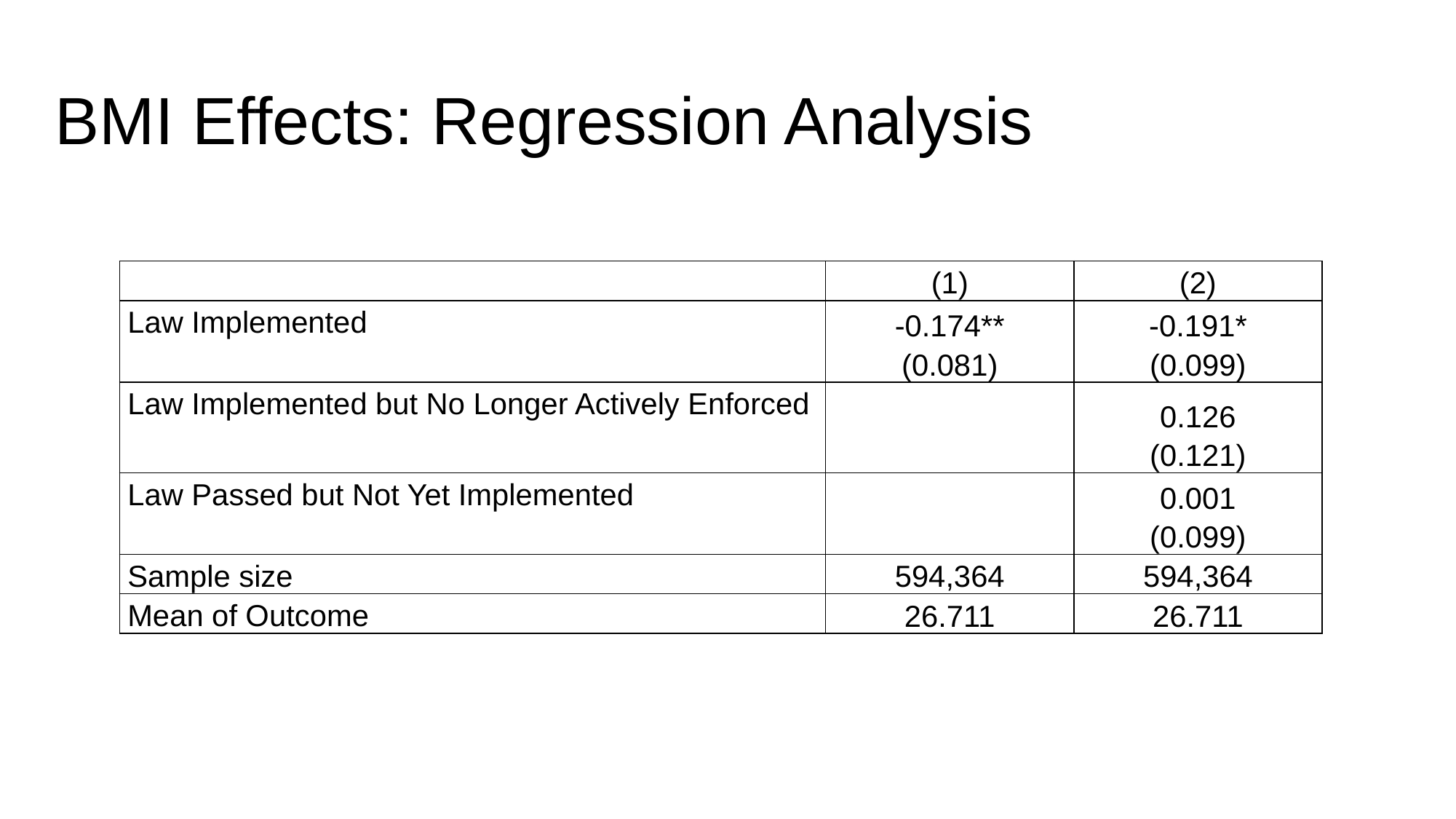

# BMI Effects: Regression Analysis
|  | (1) | (2) |
| --- | --- | --- |
| Law Implemented | -0.174\*\* (0.081) | -0.191\* (0.099) |
| Law Implemented but No Longer Actively Enforced |  | 0.126 (0.121) |
| Law Passed but Not Yet Implemented |  | 0.001 (0.099) |
| Sample size | 594,364 | 594,364 |
| Mean of Outcome | 26.711 | 26.711 |